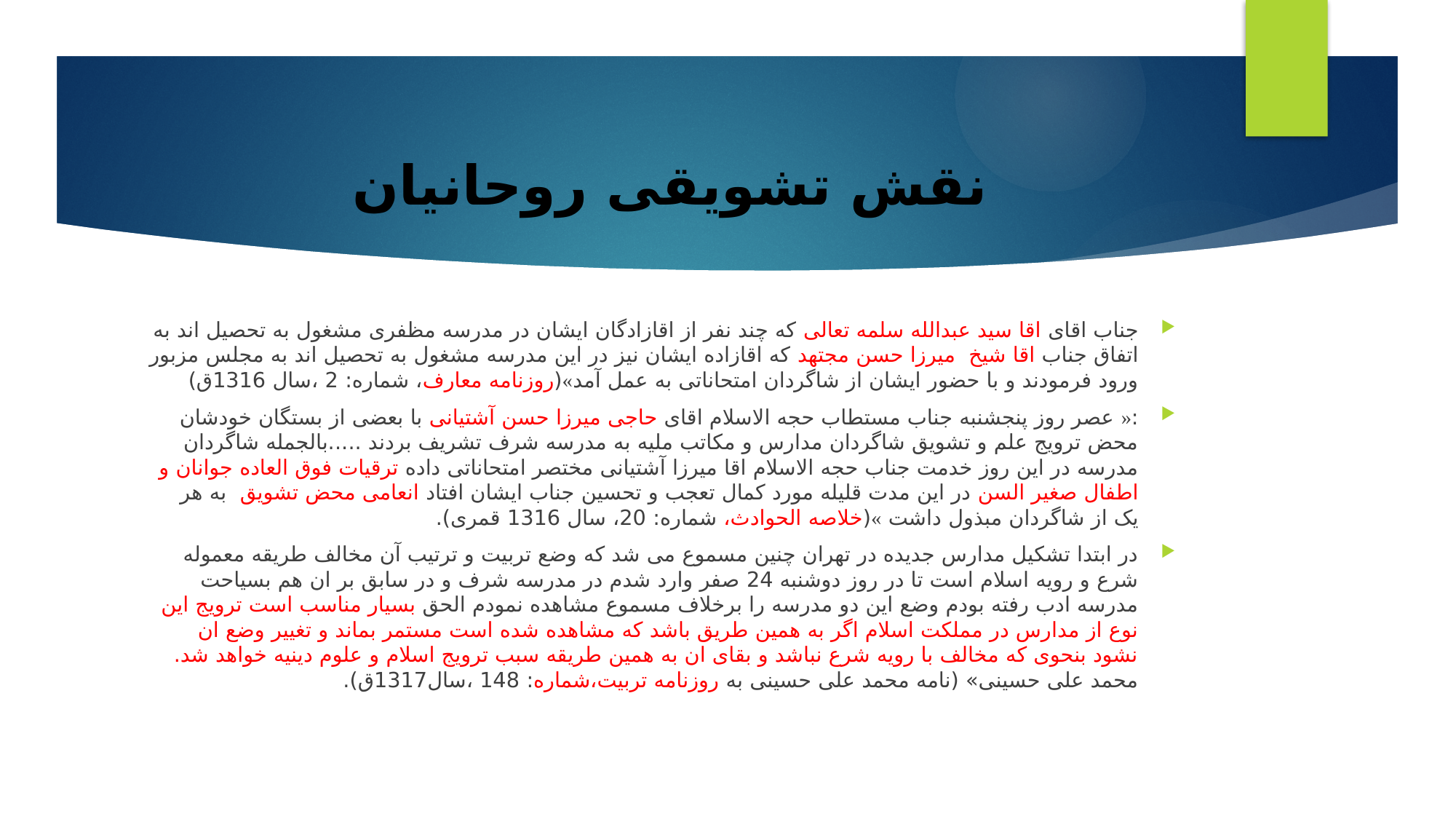

# نقش تشویقی روحانیان
جناب اقای اقا سید عبدالله سلمه تعالی که چند نفر از اقازادگان ایشان در مدرسه مظفری مشغول به تحصیل اند به اتفاق جناب اقا شیخ  میرزا حسن مجتهد که اقازاده ایشان نیز در این مدرسه مشغول به تحصیل اند به مجلس مزبور ورود فرمودند و با حضور ایشان از شاگردان امتحاناتی به عمل آمد»(روزنامه معارف، شماره: 2 ،سال 1316ق)
:« عصر روز پنجشنبه جناب مستطاب حجه الاسلام اقای حاجی میرزا حسن آشتیانی با بعضی از بستگان خودشان محض ترویج علم و تشویق شاگردان مدارس و مکاتب ملیه به مدرسه شرف تشریف بردند .....بالجمله شاگردان مدرسه در این روز خدمت جناب حجه الاسلام اقا میرزا آشتیانی مختصر امتحاناتی داده ترقیات فوق العاده جوانان و اطفال صغیر السن در این مدت قلیله مورد کمال تعجب و تحسین جناب ایشان افتاد انعامی محض تشویق  به هر  یک از شاگردان مبذول داشت »(خلاصه الحوادث، شماره: 20، سال 1316 قمری).
در ابتدا تشکیل مدارس جدیده در تهران چنین مسموع می شد که وضع تربیت و ترتیب آن مخالف طریقه معموله شرع و رویه اسلام است تا در روز دوشنبه 24 صفر وارد شدم در مدرسه شرف و در سابق بر ان هم بسیاحت مدرسه ادب رفته بودم وضع این دو مدرسه را برخلاف مسموع مشاهده نمودم الحق بسیار مناسب است ترویج این نوع از مدارس در مملکت اسلام اگر به همین طریق باشد که مشاهده شده است مستمر بماند و تغییر وضع ان نشود بنحوی که مخالف با رویه شرع نباشد و بقای ان به همین طریقه سبب ترویج اسلام و علوم دینیه خواهد شد. محمد علی حسینی» (نامه محمد علی حسینی به روزنامه تربیت،شماره: 148 ،سال1317ق).